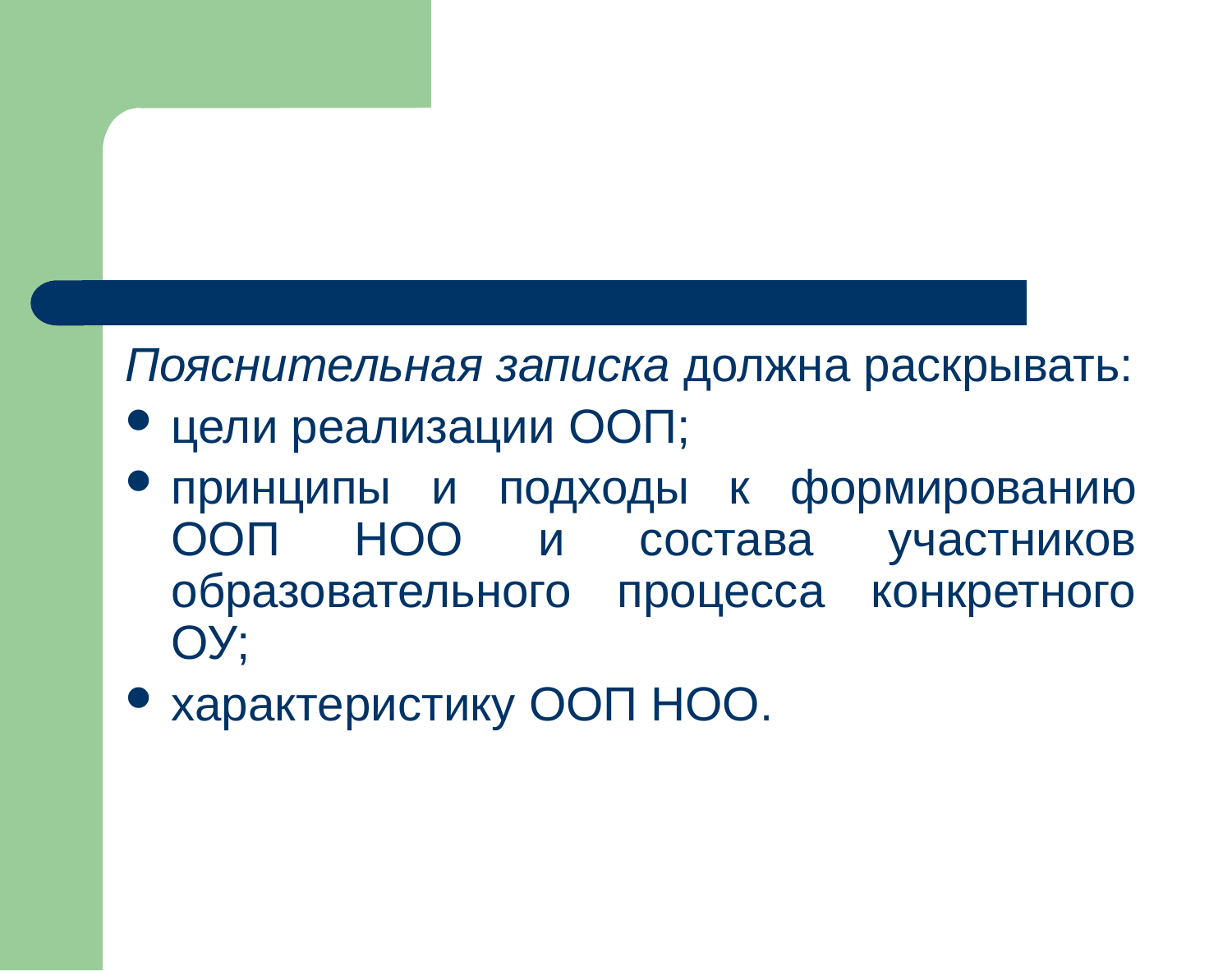

Пояснительная записка должна раскрывать:
цели реализации ООП;
принципы и подходы к формированию ООП НОО и состава участников образовательного процесса конкретного ОУ;
характеристику ООП НОО.